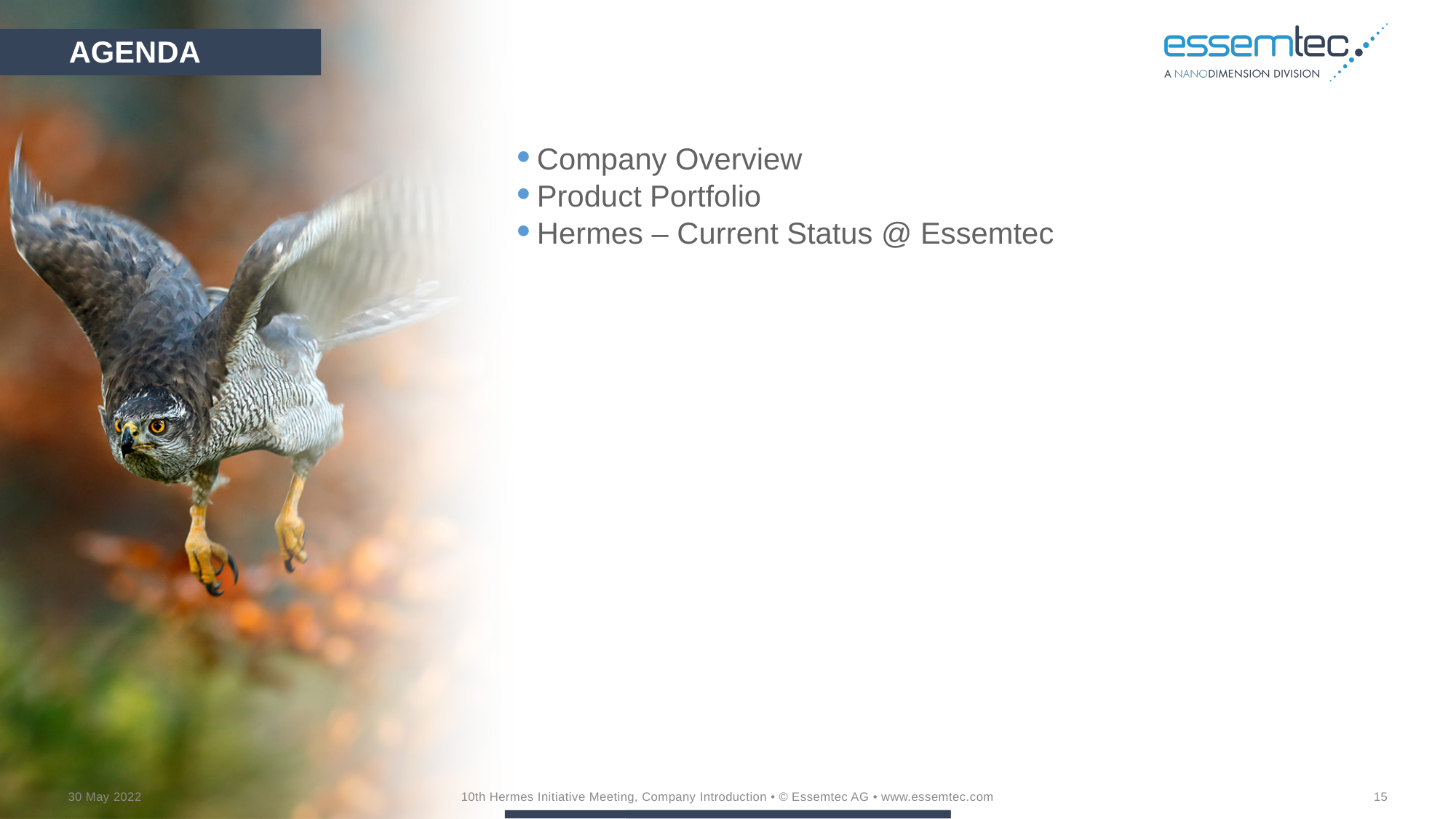

AGENDA
Company Overview
Product Portfolio
Hermes – Current Status @ Essemtec
30 May 2022
10th Hermes Initiative Meeting, Company Introduction • © Essemtec AG • www.essemtec.com
15